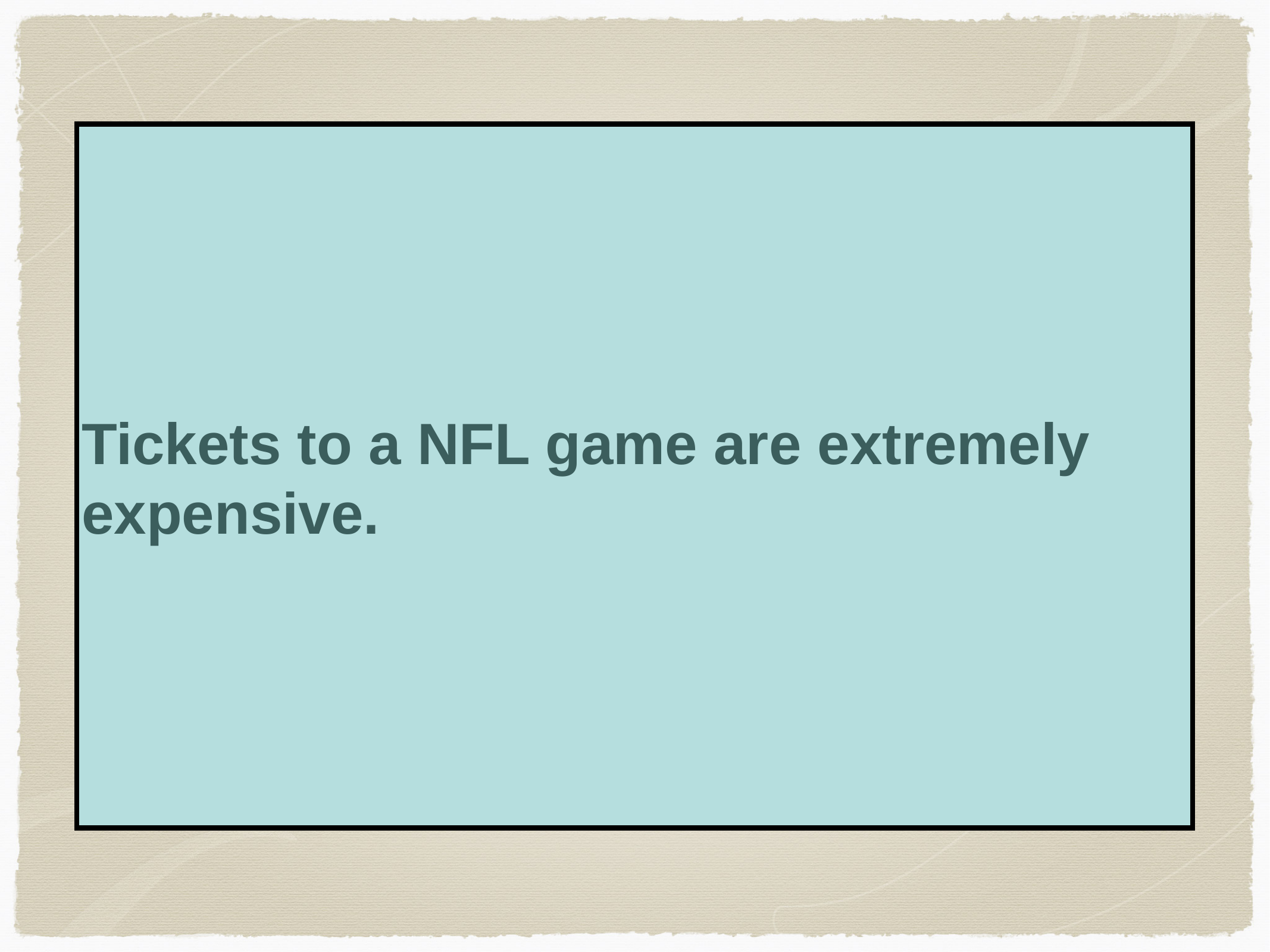

Tickets to a NFL game are extremely expensive.